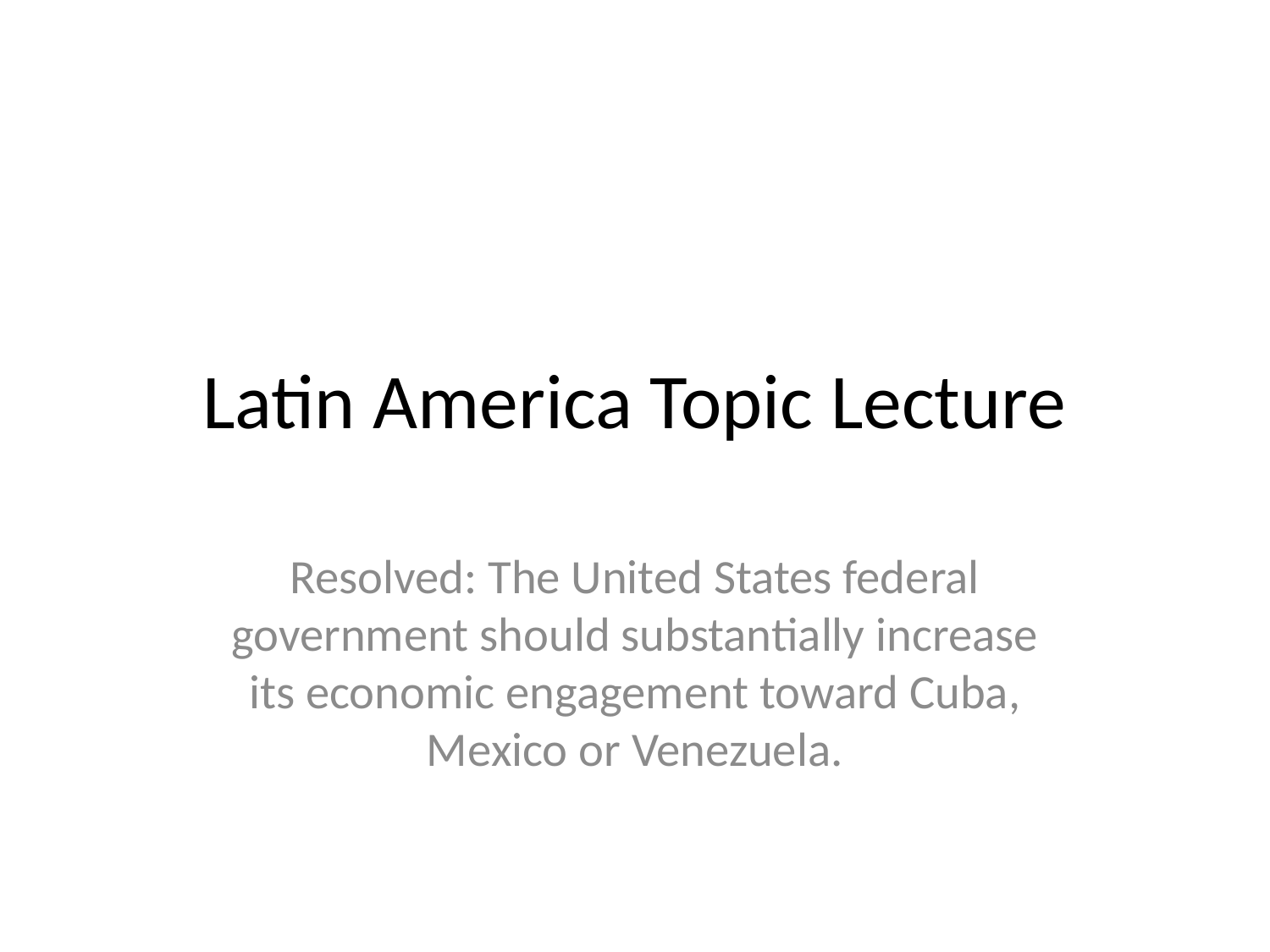

# Latin America Topic Lecture
Resolved: The United States federal government should substantially increase its economic engagement toward Cuba, Mexico or Venezuela.